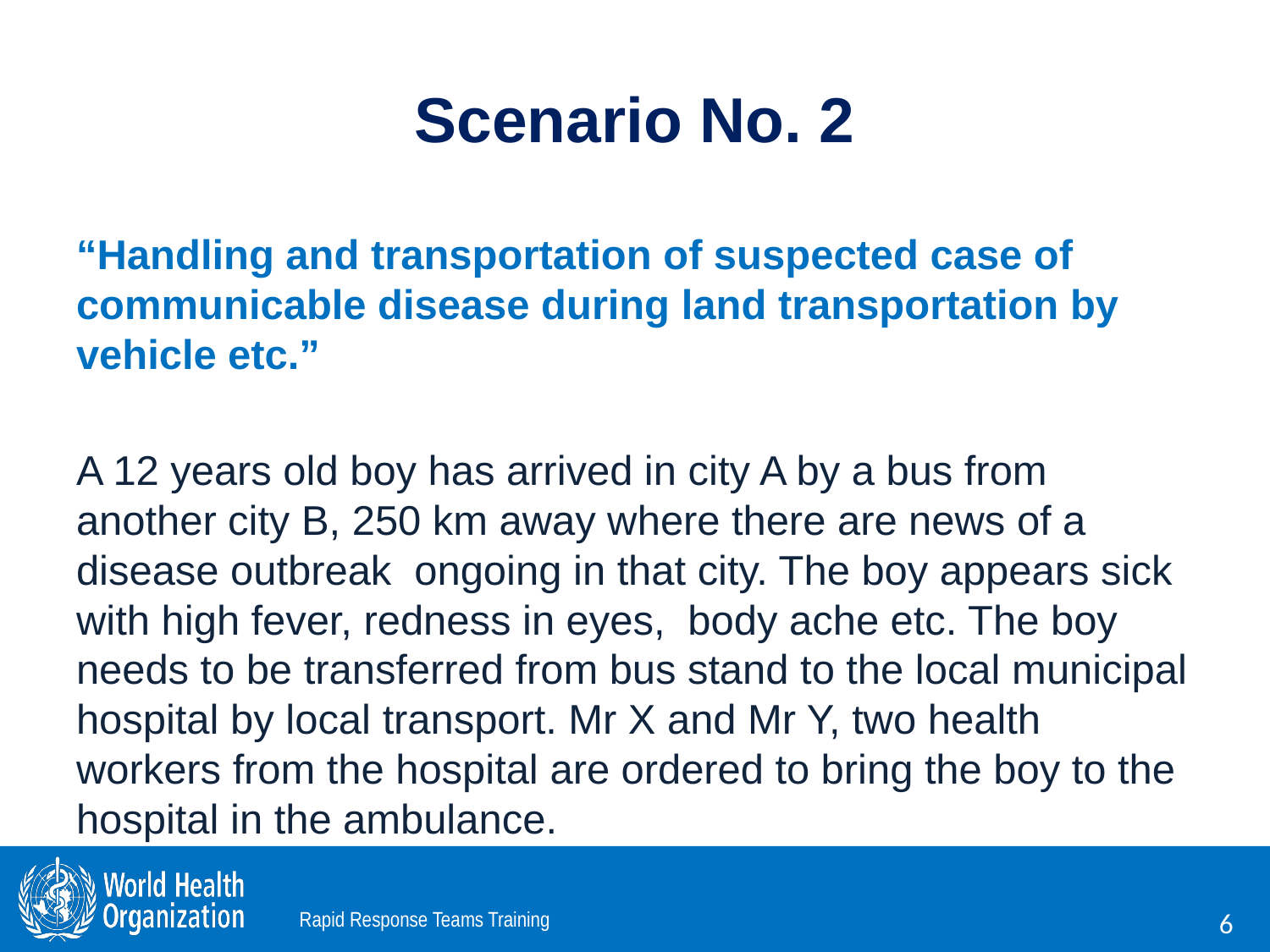

# Scenario No. 2
“Handling and transportation of suspected case of communicable disease during land transportation by vehicle etc.”

A 12 years old boy has arrived in city A by a bus from another city B, 250 km away where there are news of a disease outbreak  ongoing in that city. The boy appears sick with high fever, redness in eyes,  body ache etc. The boy needs to be transferred from bus stand to the local municipal hospital by local transport. Mr X and Mr Y, two health workers from the hospital are ordered to bring the boy to the hospital in the ambulance.